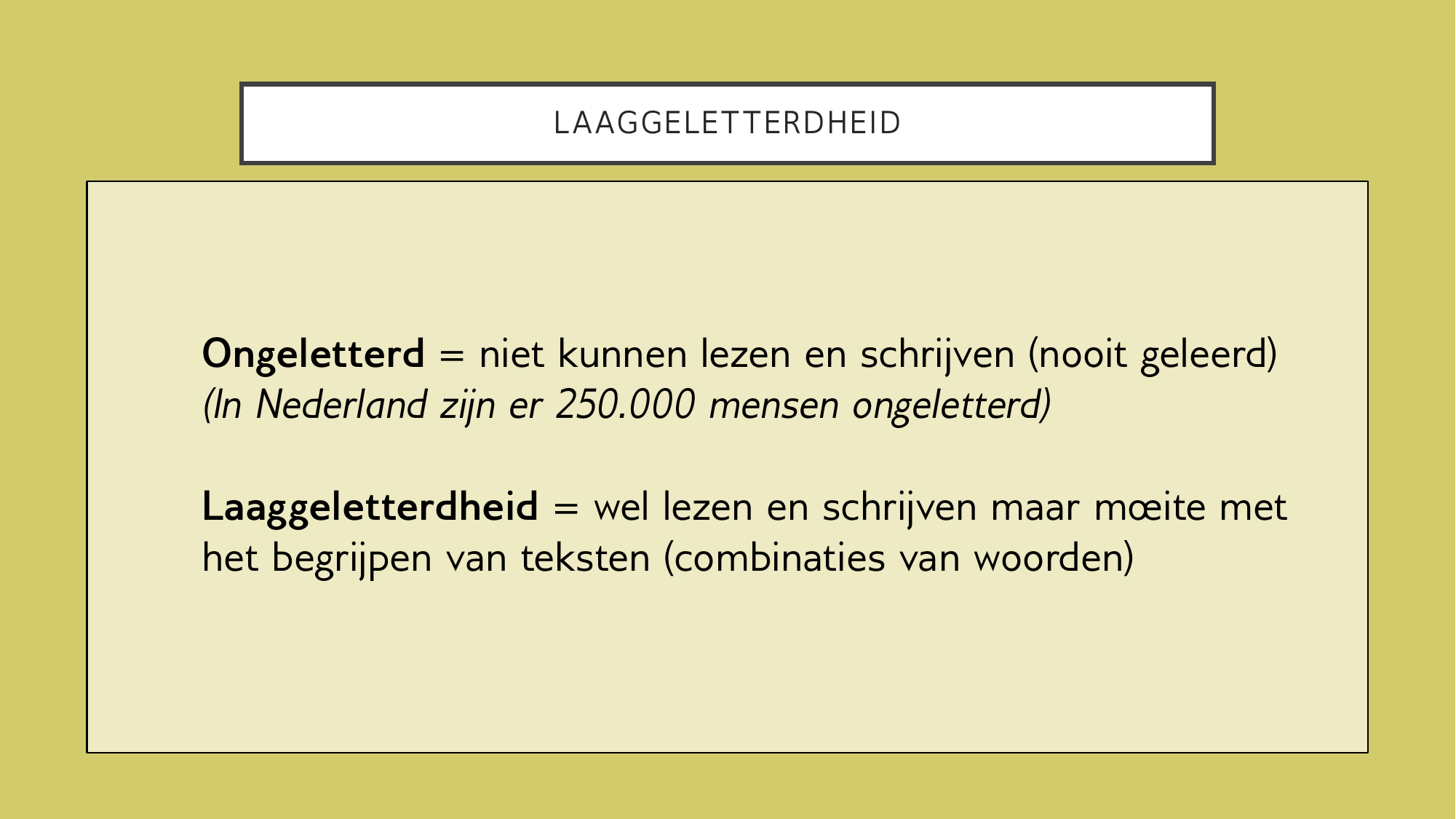

# LAAGGELETTERDHEID

Ongeletterd = niet kunnen lezen en schrijven (nooit geleerd)
(In Nederland zijn er 250.000 mensen ongeletterd)

Laaggeletterdheid = wel lezen en schrijven maar moeite met het begrijpen van teksten (combinaties van woorden)